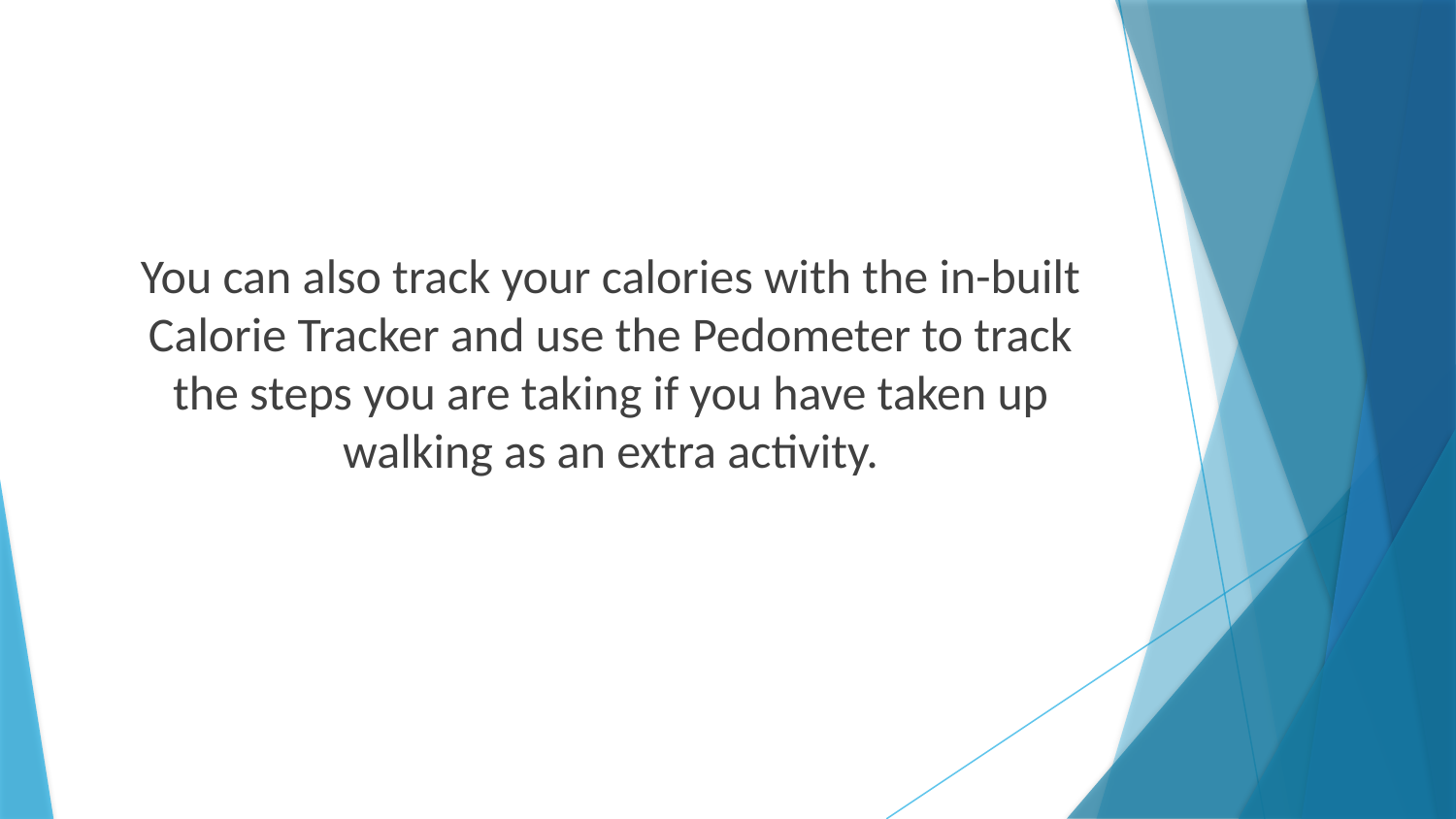

You can also track your calories with the in-built Calorie Tracker and use the Pedometer to track the steps you are taking if you have taken up walking as an extra activity.